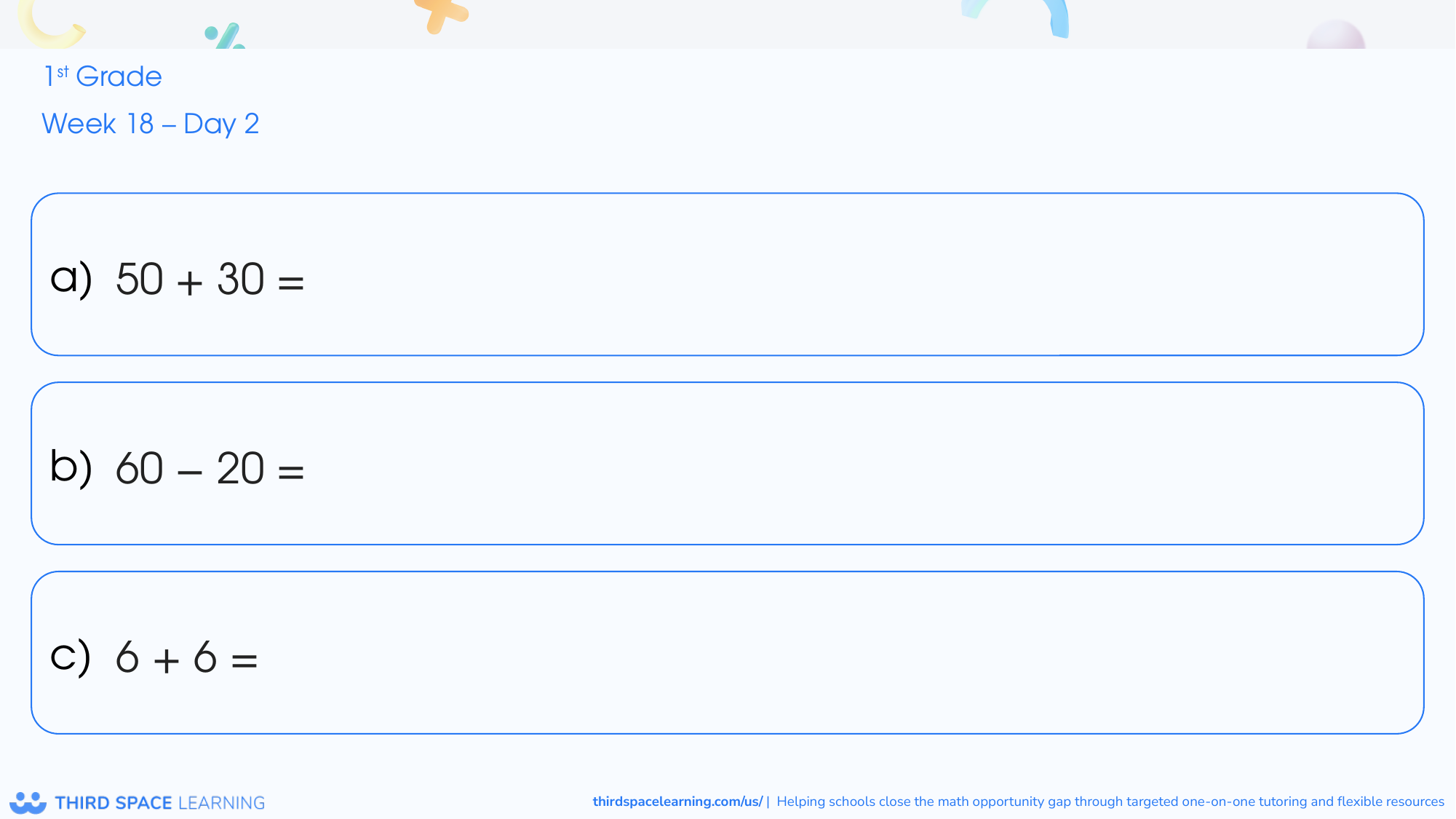

1st Grade
Week 18 – Day 2
50 + 30 =
60 − 20 =
6 + 6 =